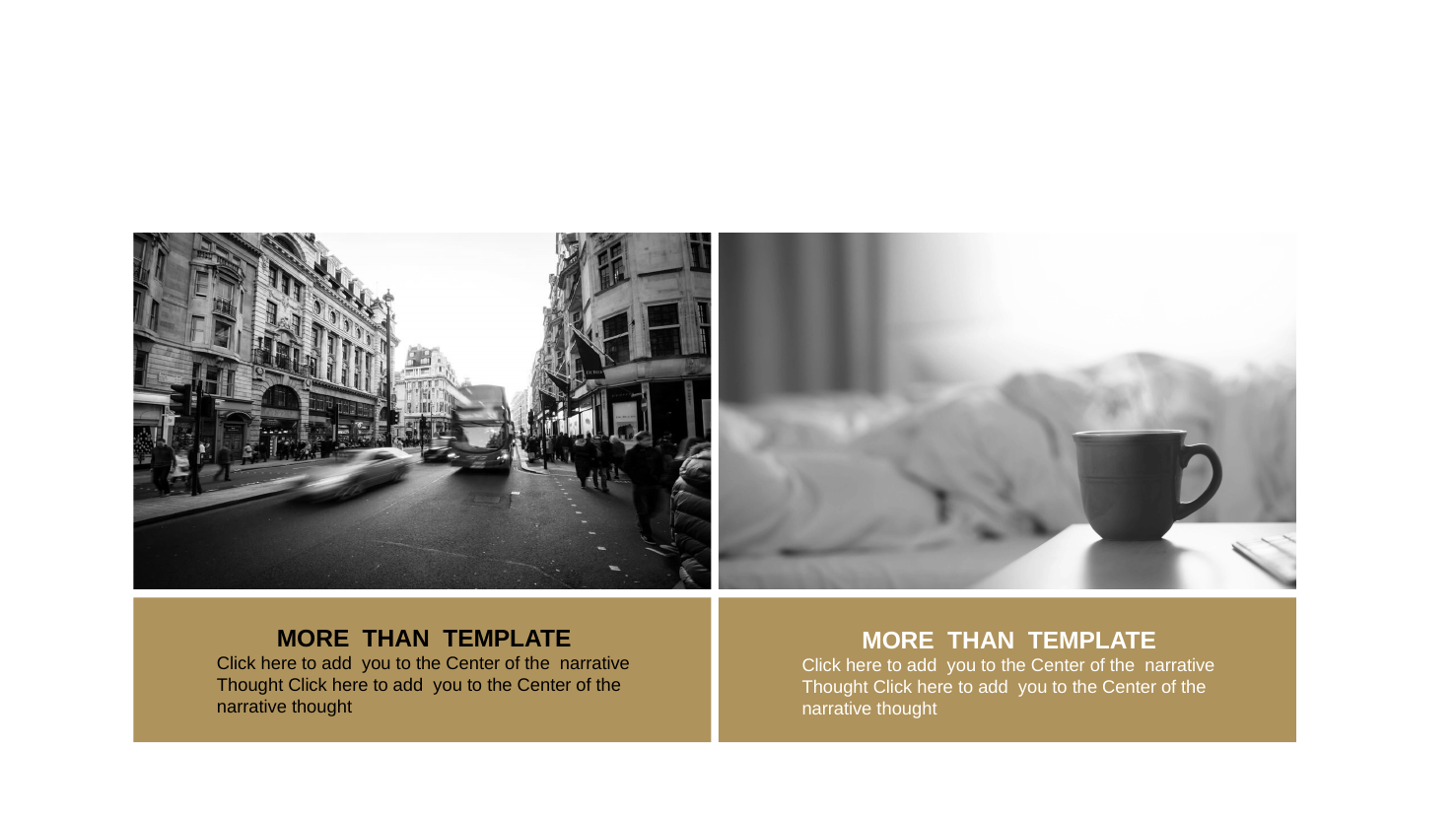

MORE  THAN  TEMPLATE
Click here to add  you to the Center of the  narrative
Thought Click here to add  you to the Center of the
narrative thought

         MORE  THAN  TEMPLATE
Click here to add  you to the Center of the  narrative
Thought Click here to add  you to the Center of the
narrative thought